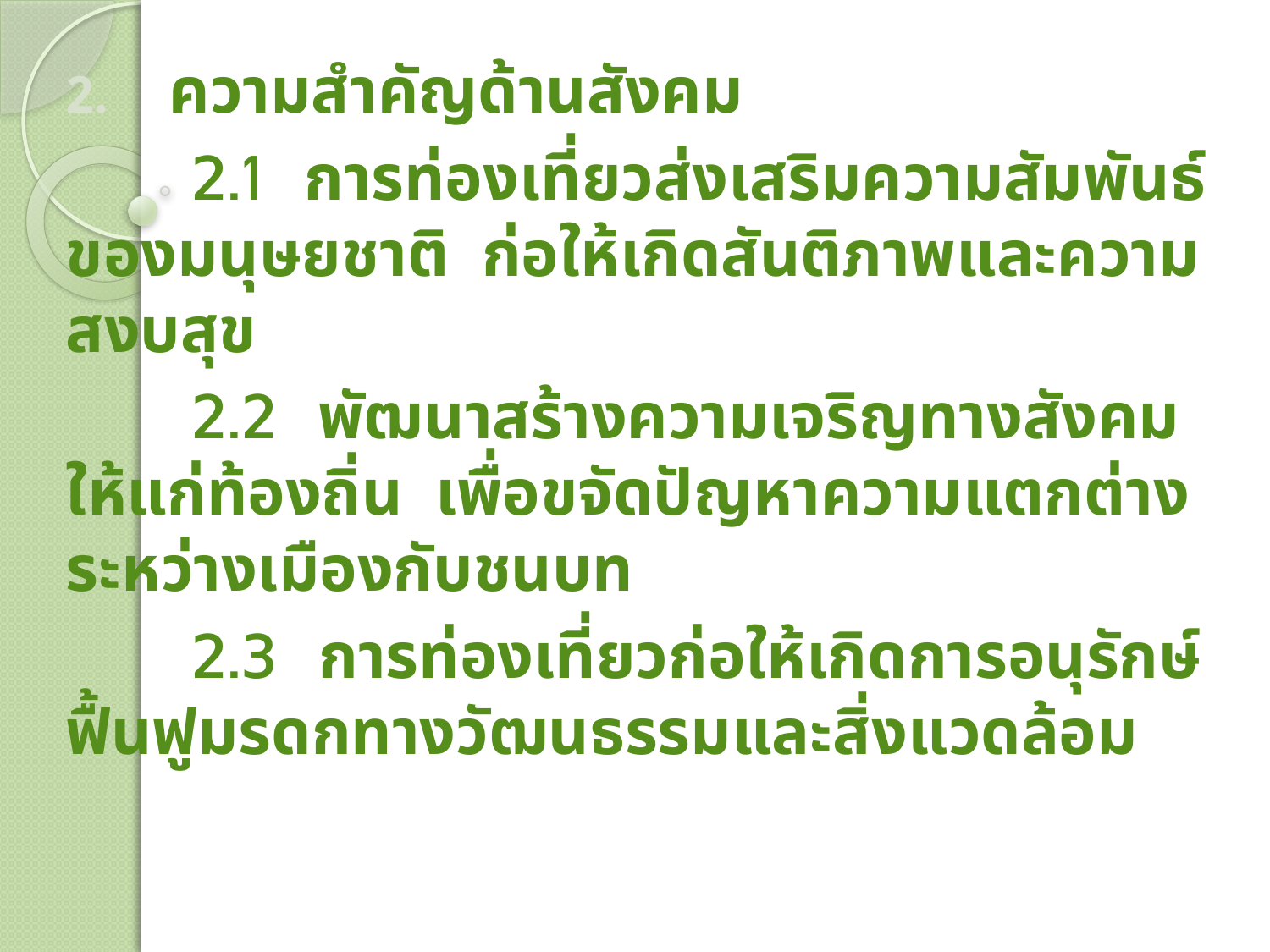

ความสำคัญด้านสังคม
	2.1  การท่องเที่ยวส่งเสริมความสัมพันธ์ของมนุษยชาติ  ก่อให้เกิดสันติภาพและความสงบสุข
	2.2  พัฒนาสร้างความเจริญทางสังคมให้แก่ท้องถิ่น  เพื่อขจัดปัญหาความแตกต่างระหว่างเมืองกับชนบท
	2.3  การท่องเที่ยวก่อให้เกิดการอนุรักษ์ฟื้นฟูมรดกทางวัฒนธรรมและสิ่งแวดล้อม